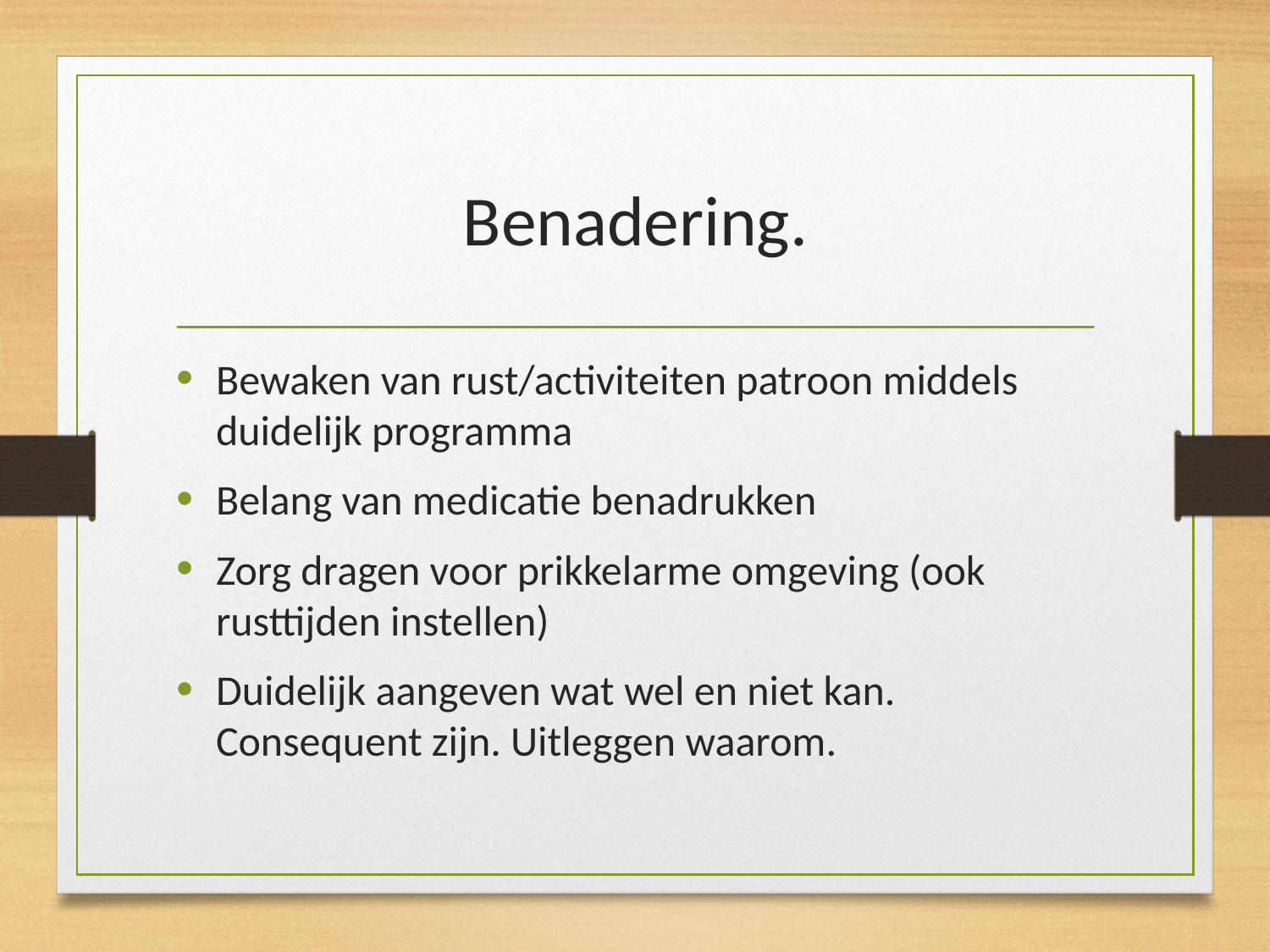

# Benadering.
Bewaken van rust/activiteiten patroon middels duidelijk programma
Belang van medicatie benadrukken
Zorg dragen voor prikkelarme omgeving (ook rusttijden instellen)
Duidelijk aangeven wat wel en niet kan. Consequent zijn. Uitleggen waarom.